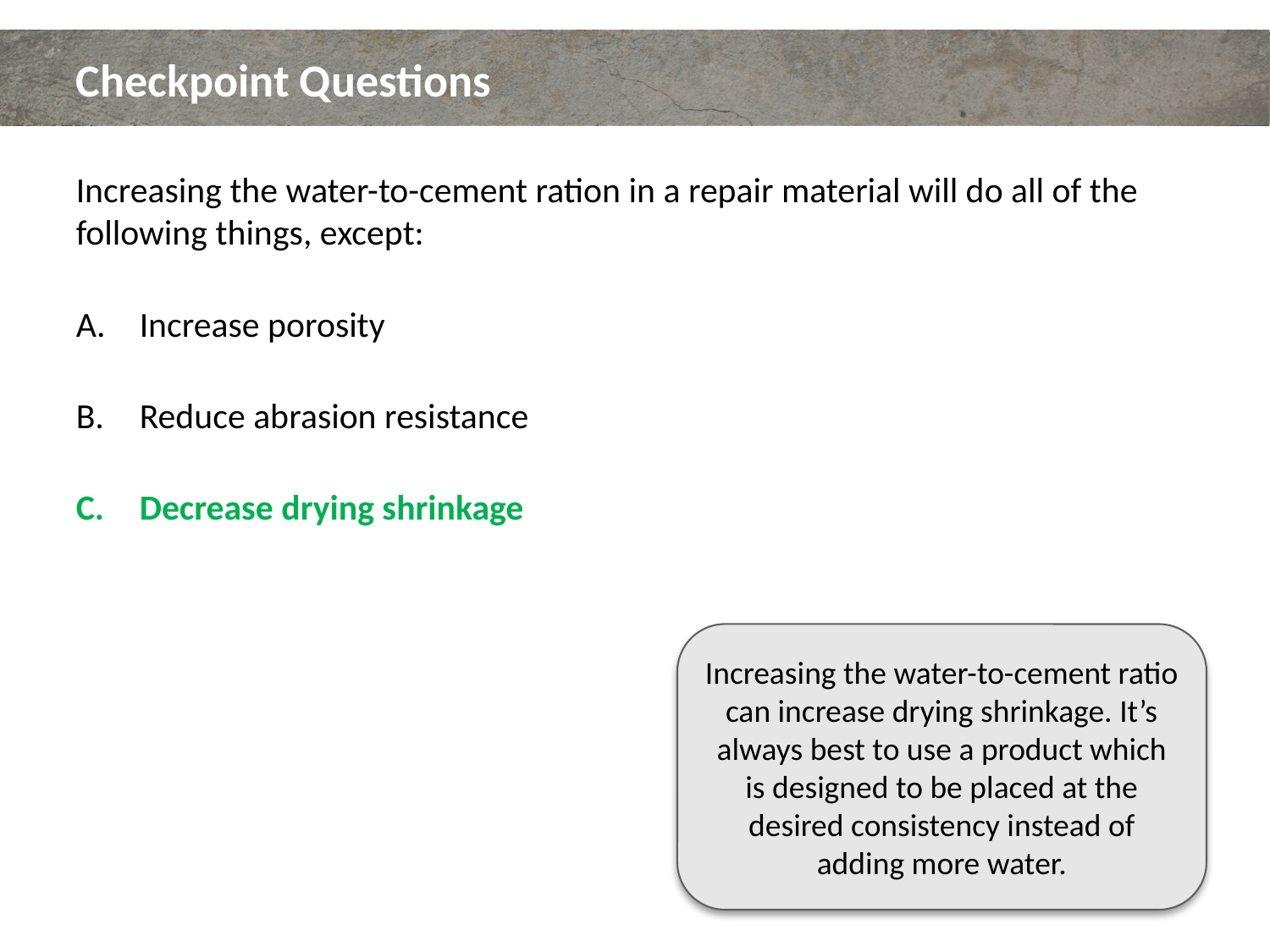

# Checkpoint Questions
Increasing the water-to-cement ration in a repair material will do all of the following things, except:
Increase porosity
Reduce abrasion resistance
Decrease drying shrinkage
Increasing the water-to-cement ratio can increase drying shrinkage. It’s always best to use a product which is designed to be placed at the desired consistency instead of adding more water.